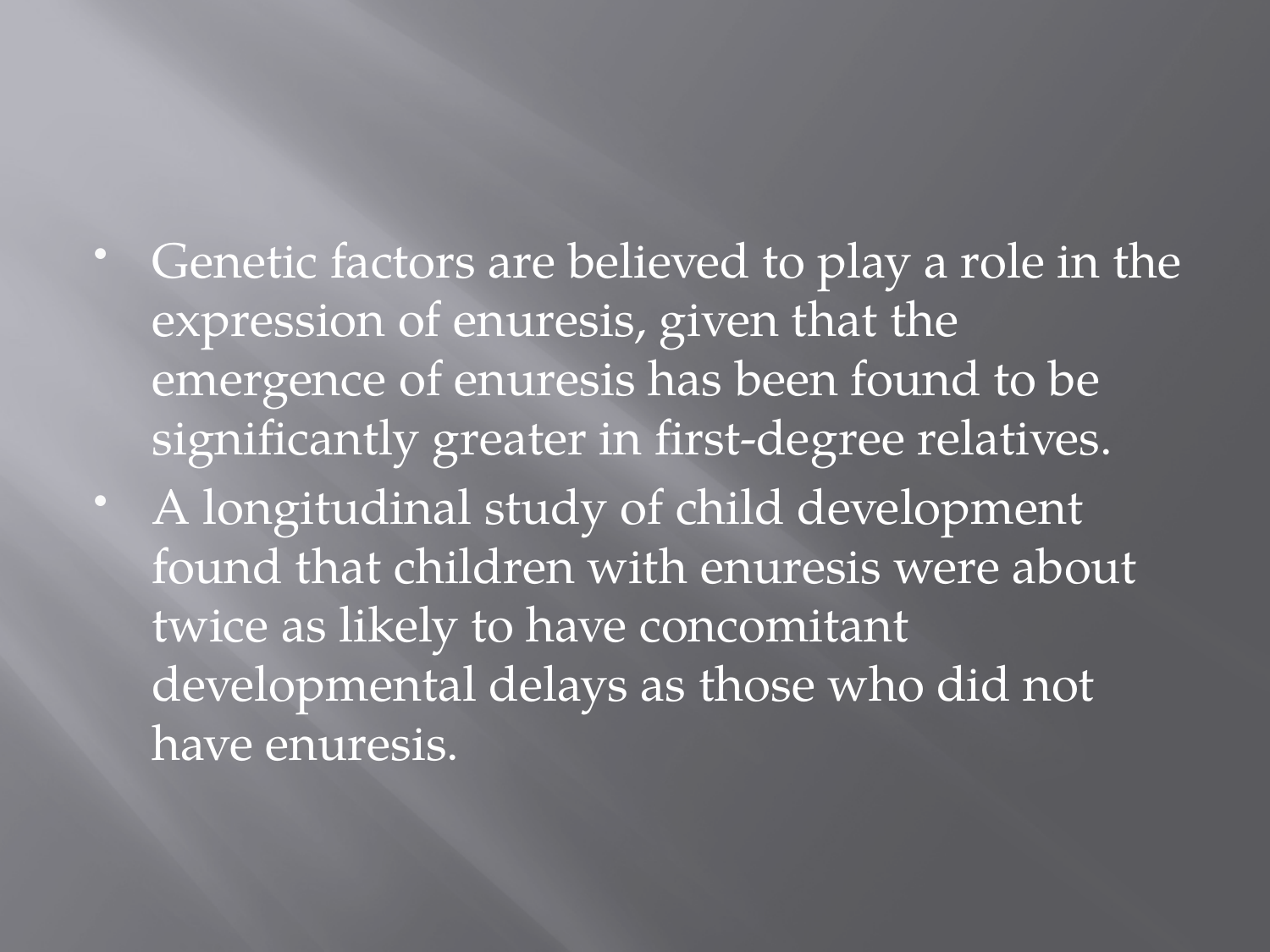

Genetic factors are believed to play a role in the expression of enuresis, given that the emergence of enuresis has been found to be significantly greater in first-degree relatives.
A longitudinal study of child development found that children with enuresis were about twice as likely to have concomitant developmental delays as those who did not have enuresis.
#